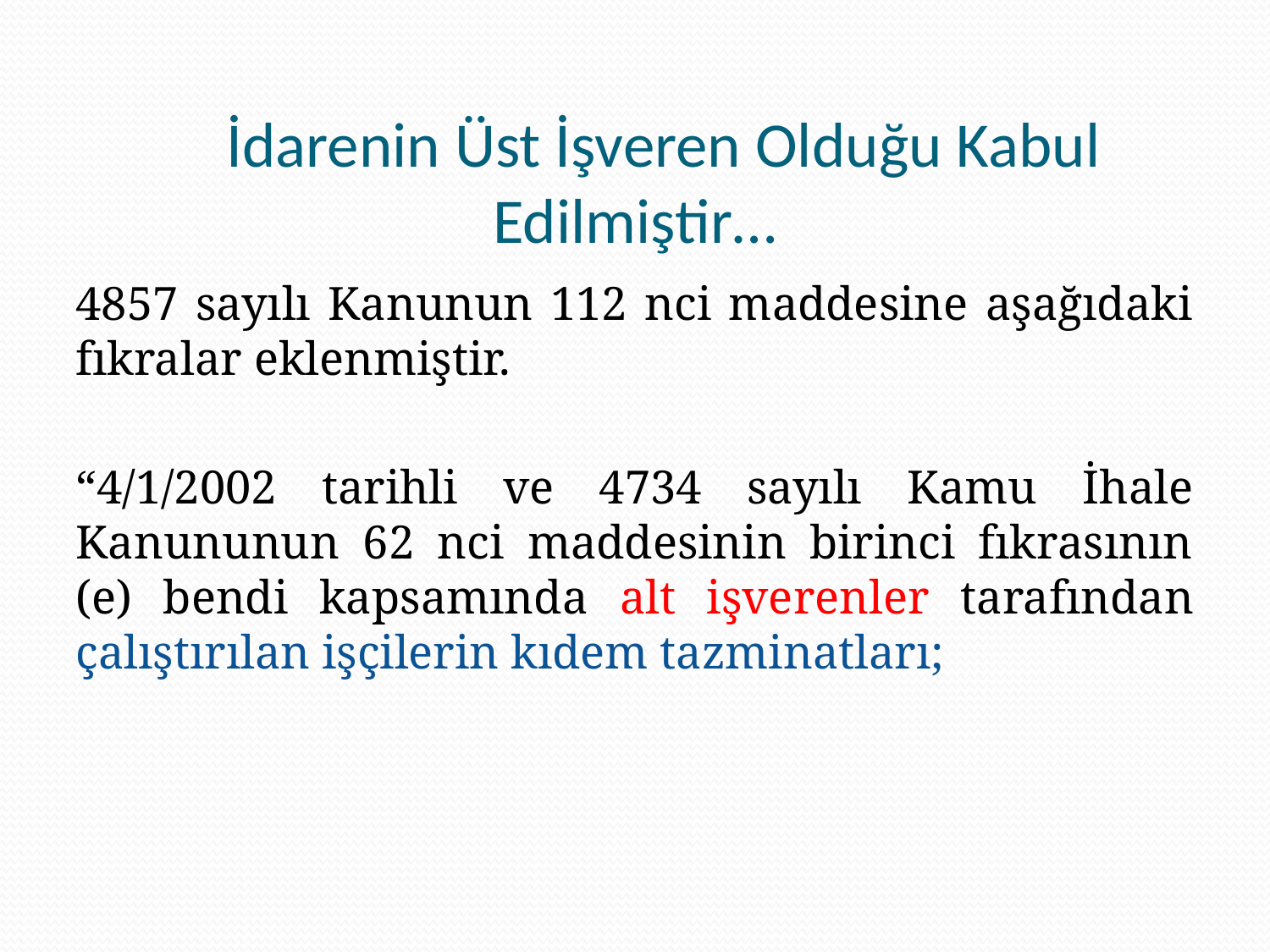

# İdarenin Üst İşveren Olduğu Kabul Edilmiştir…
4857 sayılı Kanunun 112 nci maddesine aşağıdaki fıkralar eklenmiştir.

“4/1/2002 tarihli ve 4734 sayılı Kamu İhale Kanununun 62 nci maddesinin birinci fıkrasının (e) bendi kapsamında alt işverenler tarafından çalıştırılan işçilerin kıdem tazminatları;